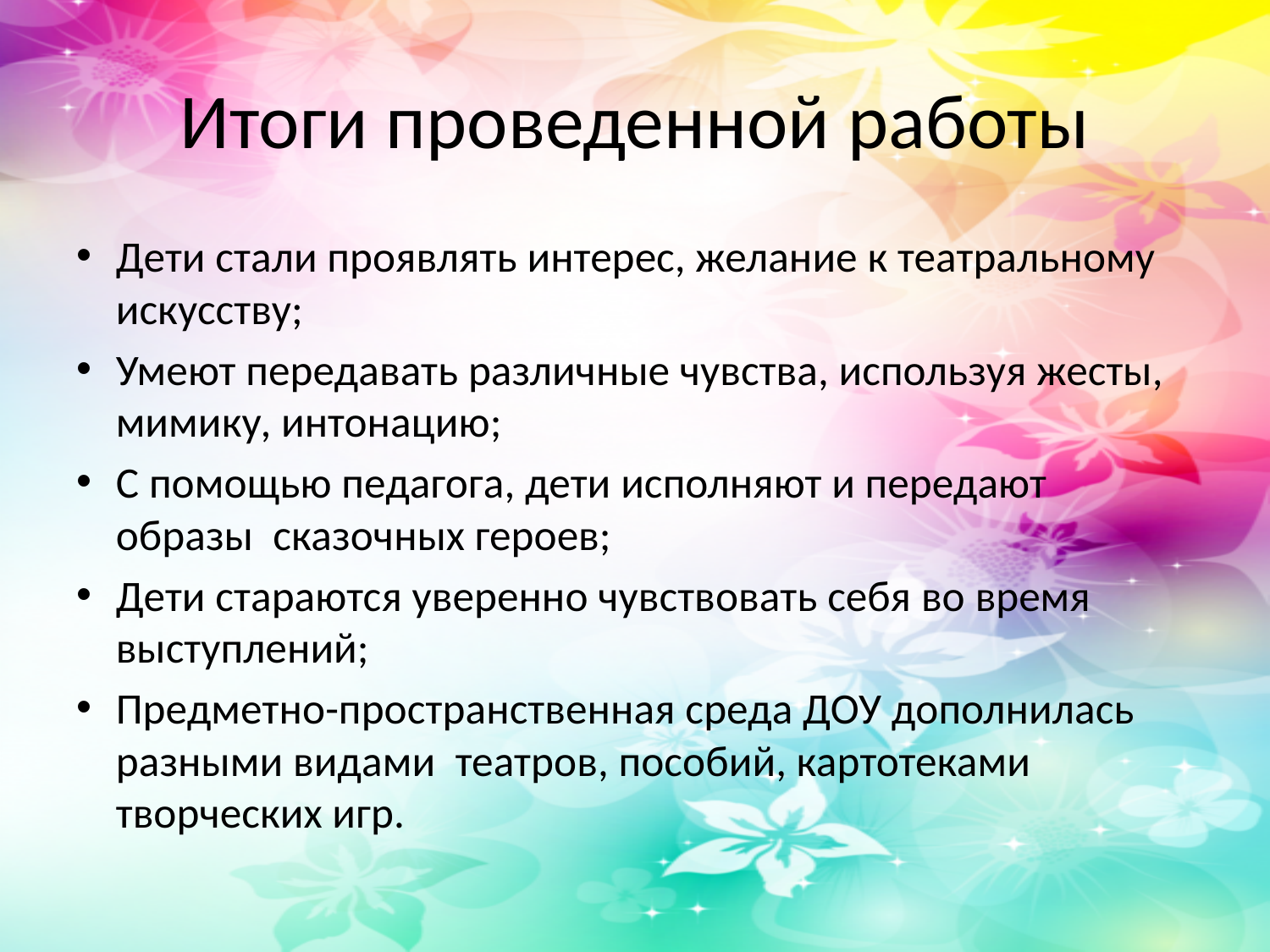

# Итоги проведенной работы
Дети стали проявлять интерес, желание к театральному искусству;
Умеют передавать различные чувства, используя жесты, мимику, интонацию;
С помощью педагога, дети исполняют и передают образы  сказочных героев;
Дети стараются уверенно чувствовать себя во время выступлений;
Предметно-пространственная среда ДОУ дополнилась разными видами  театров, пособий, картотеками творческих игр.